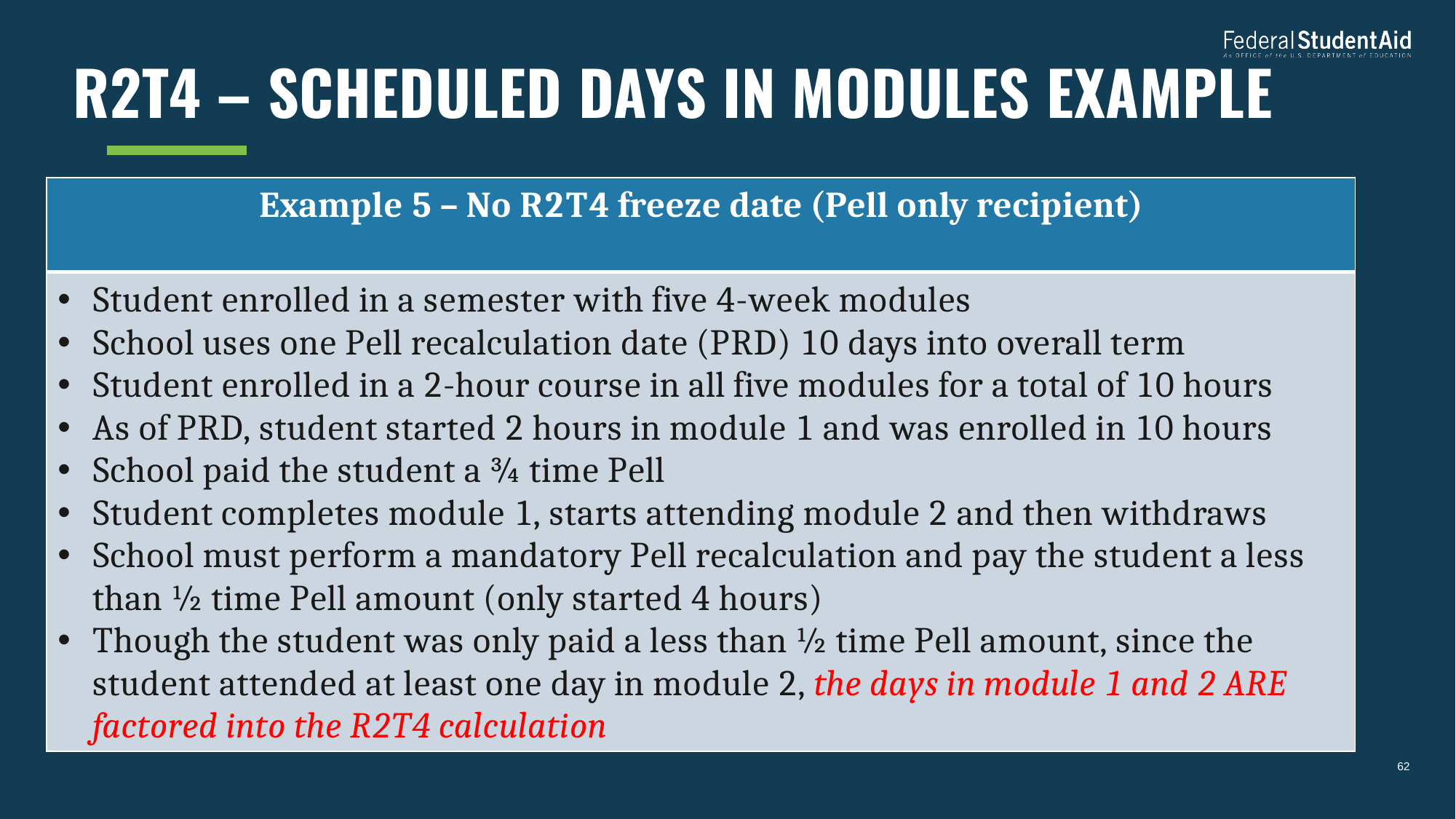

# R2T4 – Scheduled days in modules Example
| Example 5 – No R2T4 freeze date (Pell only recipient) |
| --- |
| Student enrolled in a semester with five 4-week modules School uses one Pell recalculation date (PRD) 10 days into overall term Student enrolled in a 2-hour course in all five modules for a total of 10 hours As of PRD, student started 2 hours in module 1 and was enrolled in 10 hours School paid the student a ¾ time Pell Student completes module 1, starts attending module 2 and then withdraws School must perform a mandatory Pell recalculation and pay the student a less than ½ time Pell amount (only started 4 hours) Though the student was only paid a less than ½ time Pell amount, since the student attended at least one day in module 2, the days in module 1 and 2 ARE factored into the R2T4 calculation |
62